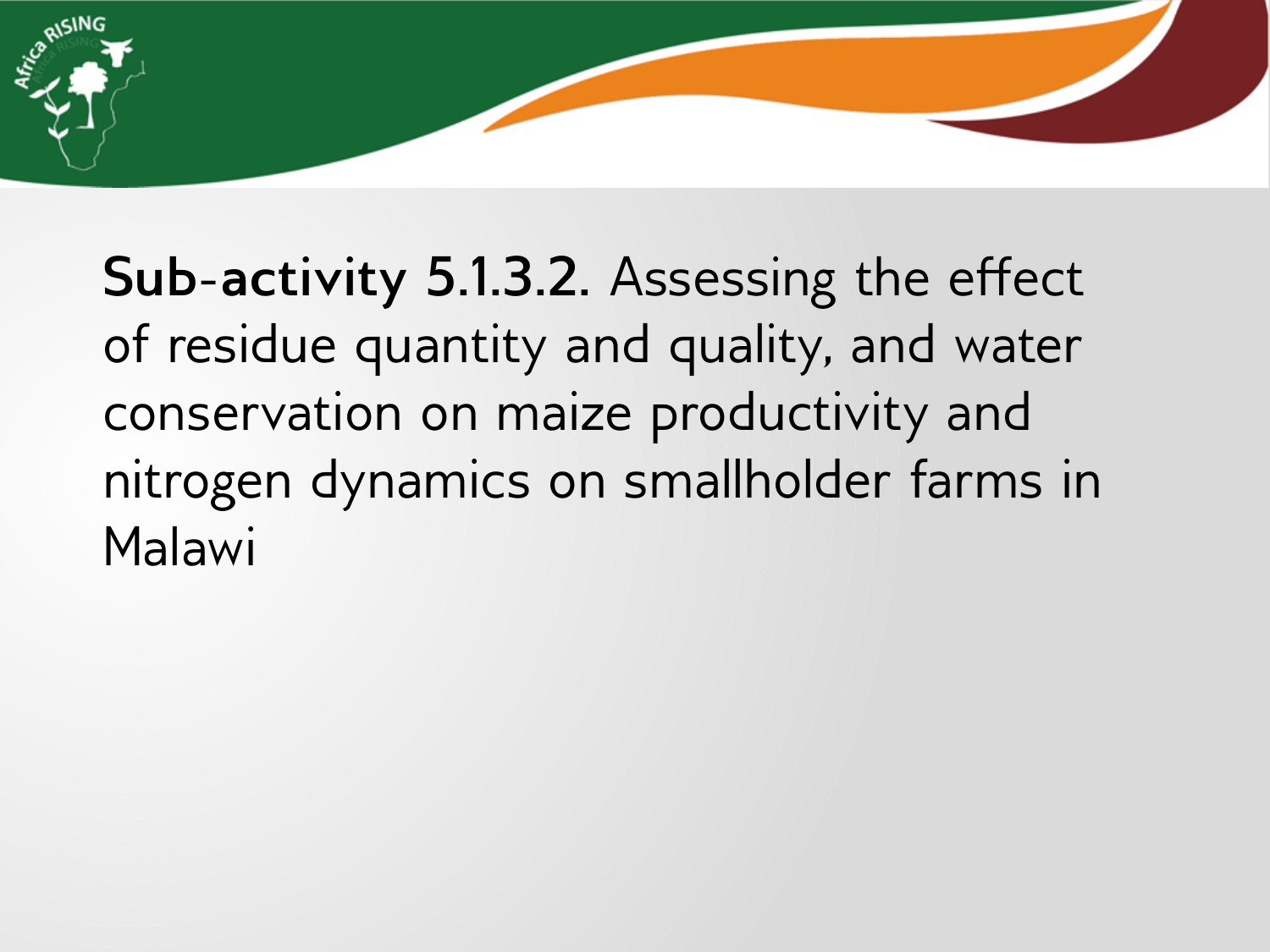

Sub-activity 5.1.3.2. Assessing the effect of residue quantity and quality, and water conservation on maize productivity and nitrogen dynamics on smallholder farms in Malawi